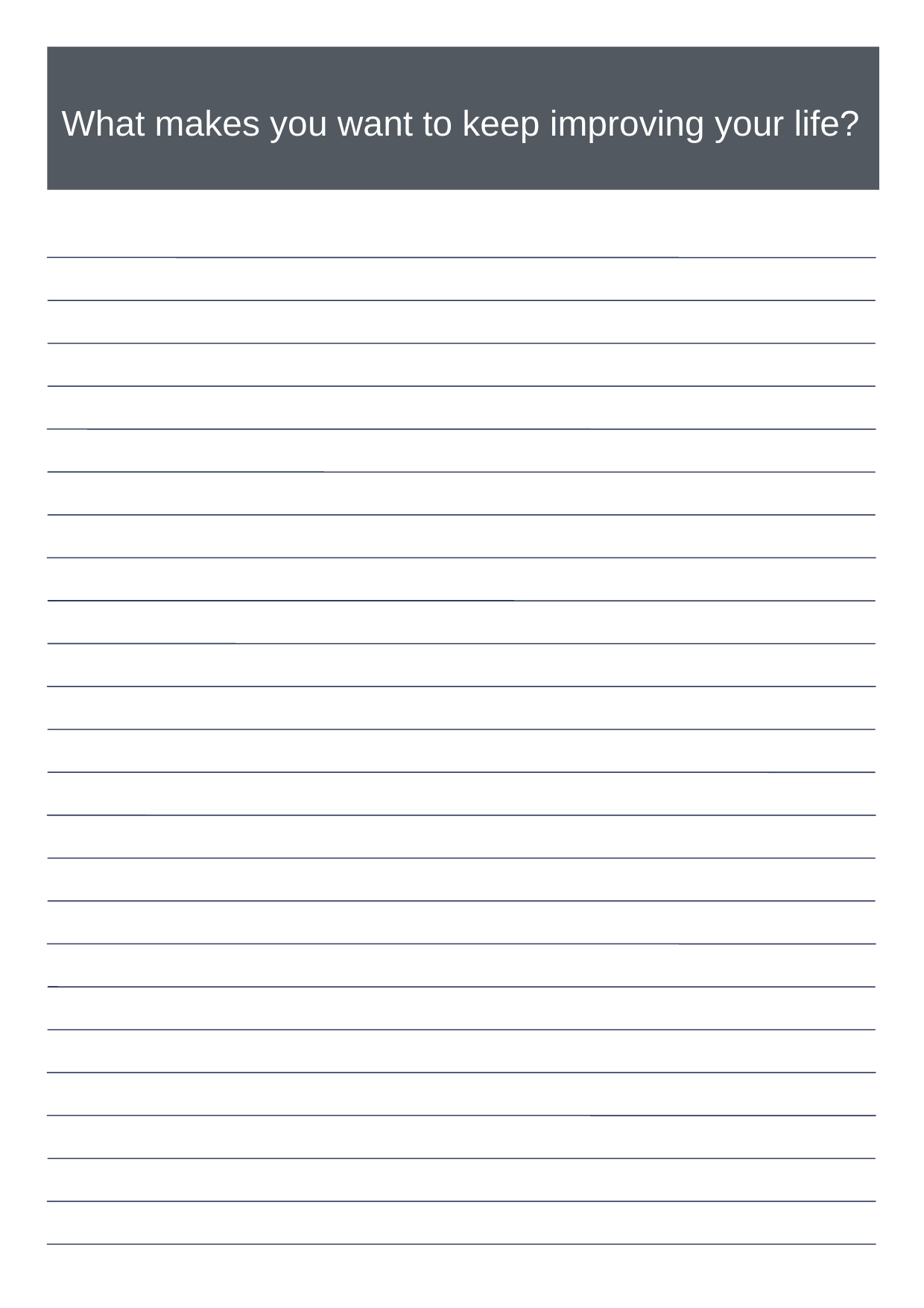

What makes you want to keep improving your life?